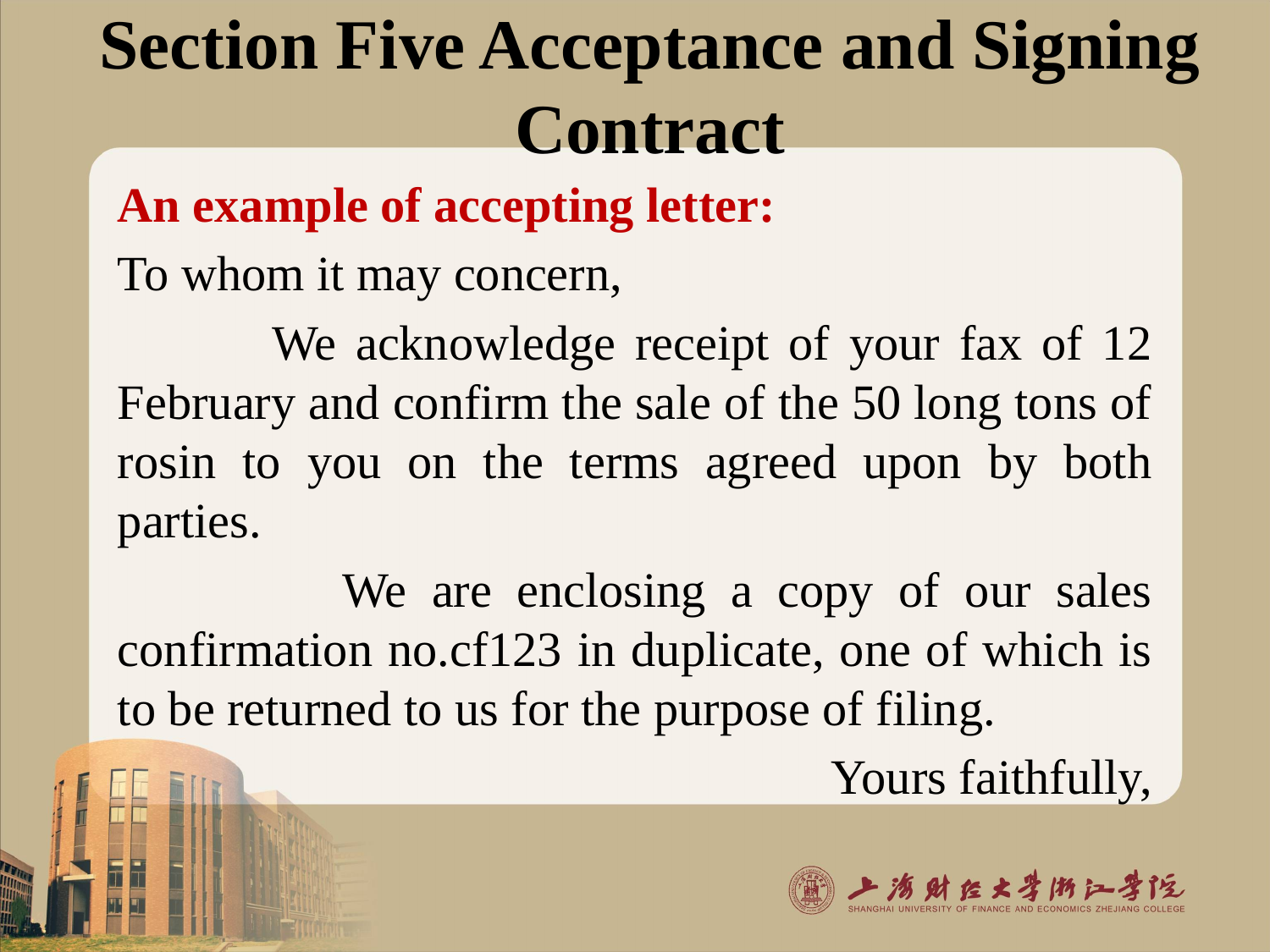

# Section Five Acceptance and Signing Contract
An example of accepting letter:
To whom it may concern,
        We acknowledge receipt of your fax of 12 February and confirm the sale of the 50 long tons of rosin to you on the terms agreed upon by both parties.
         We are enclosing a copy of our sales confirmation no.cf123 in duplicate, one of which is to be returned to us for the purpose of filing.
Yours faithfully,